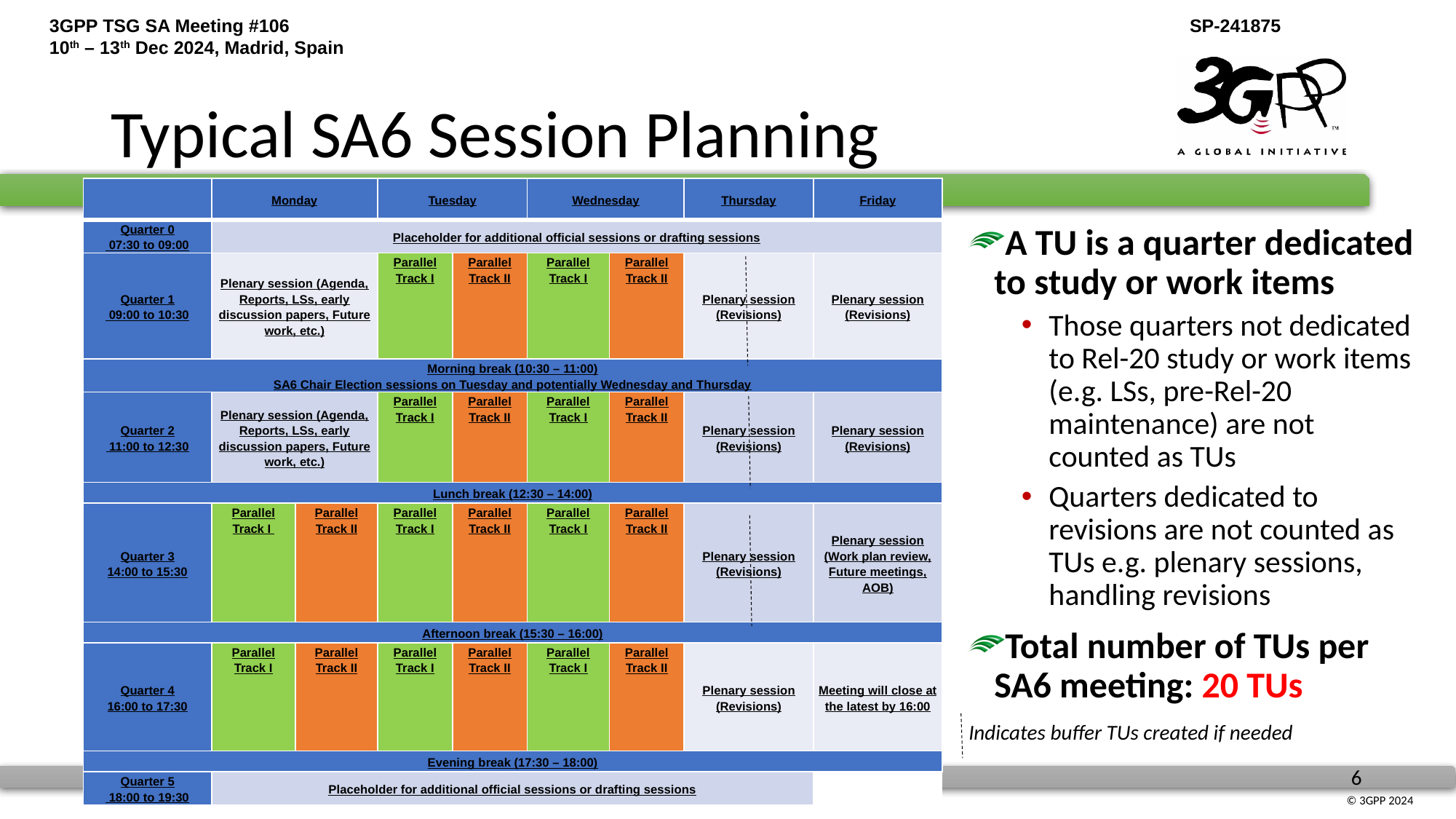

# Typical SA6 Session Planning
|  | Monday |  | Tuesday |  | Wednesday |  | Thursday | Friday |
| --- | --- | --- | --- | --- | --- | --- | --- | --- |
| Quarter 0  07:30 to 09:00 | Placeholder for additional official sessions or drafting sessions |  |  |  |  |  |  |  |
| Quarter 1  09:00 to 10:30 | Plenary session (Agenda, Reports, LSs, early discussion papers, Future work, etc.) |  | Parallel Track I | Parallel Track II | Parallel Track I | Parallel Track II | Plenary session (Revisions) | Plenary session (Revisions) |
| Morning break (10:30 – 11:00) SA6 Chair Election sessions on Tuesday and potentially Wednesday and Thursday |  |  |  |  |  |  |  |  |
| Quarter 2  11:00 to 12:30 | Plenary session (Agenda, Reports, LSs, early discussion papers, Future work, etc.) |  | Parallel Track I | Parallel Track II | Parallel Track I | Parallel Track II | Plenary session (Revisions) | Plenary session (Revisions) |
| Lunch break (12:30 – 14:00) |  |  |  |  |  |  |  |  |
| Quarter 3 14:00 to 15:30 | Parallel Track I | Parallel Track II | Parallel Track I | Parallel Track II | Parallel Track I | Parallel Track II | Plenary session (Revisions) | Plenary session (Work plan review, Future meetings, AOB) |
| Afternoon break (15:30 – 16:00) |  |  |  |  |  |  |  |  |
| Quarter 4 16:00 to 17:30 | Parallel Track I | Parallel Track II | Parallel Track I | Parallel Track II | Parallel Track I | Parallel Track II | Plenary session (Revisions) | Meeting will close at the latest by 16:00 |
| Evening break (17:30 – 18:00) |  |  |  |  |  |  |  |  |
| Quarter 5  18:00 to 19:30 | Placeholder for additional official sessions or drafting sessions |  |  |  |  |  |  |  |
A TU is a quarter dedicated to study or work items
Those quarters not dedicated to Rel-20 study or work items (e.g. LSs, pre-Rel-20 maintenance) are not counted as TUs
Quarters dedicated to revisions are not counted as TUs e.g. plenary sessions, handling revisions
Total number of TUs per SA6 meeting: 20 TUs
Indicates buffer TUs created if needed